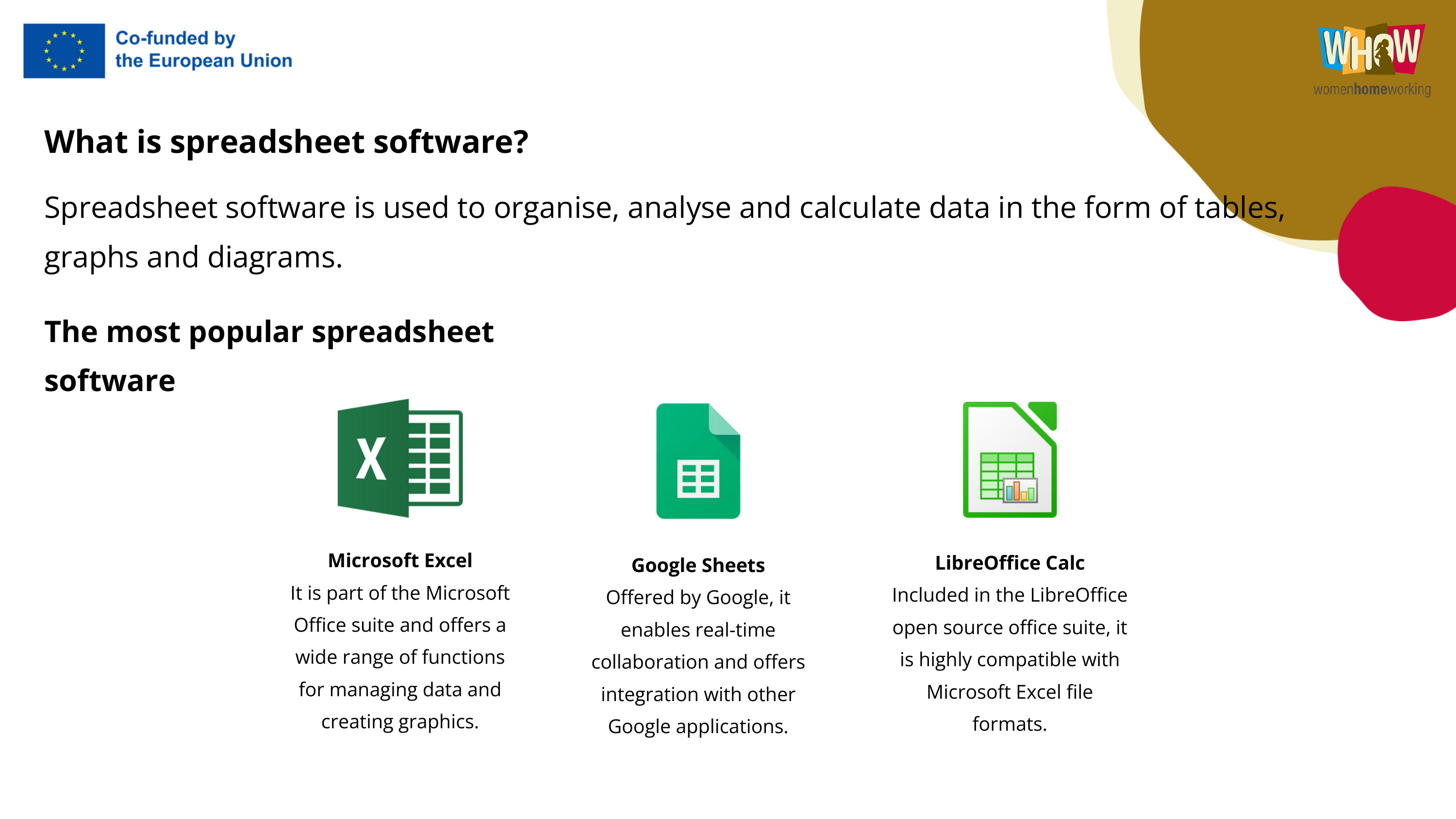

What is spreadsheet software?
Spreadsheet software is used to organise, analyse and calculate data in the form of tables, graphs and diagrams.
The most popular spreadsheet software

Microsoft Excel
It is part of the Microsoft Office suite and offers a wide range of functions for managing data and creating graphics.
LibreOffice Calc
Included in the LibreOffice open source office suite, it is highly compatible with Microsoft Excel file formats.
Google Sheets
Offered by Google, it enables real-time collaboration and offers integration with other Google applications.